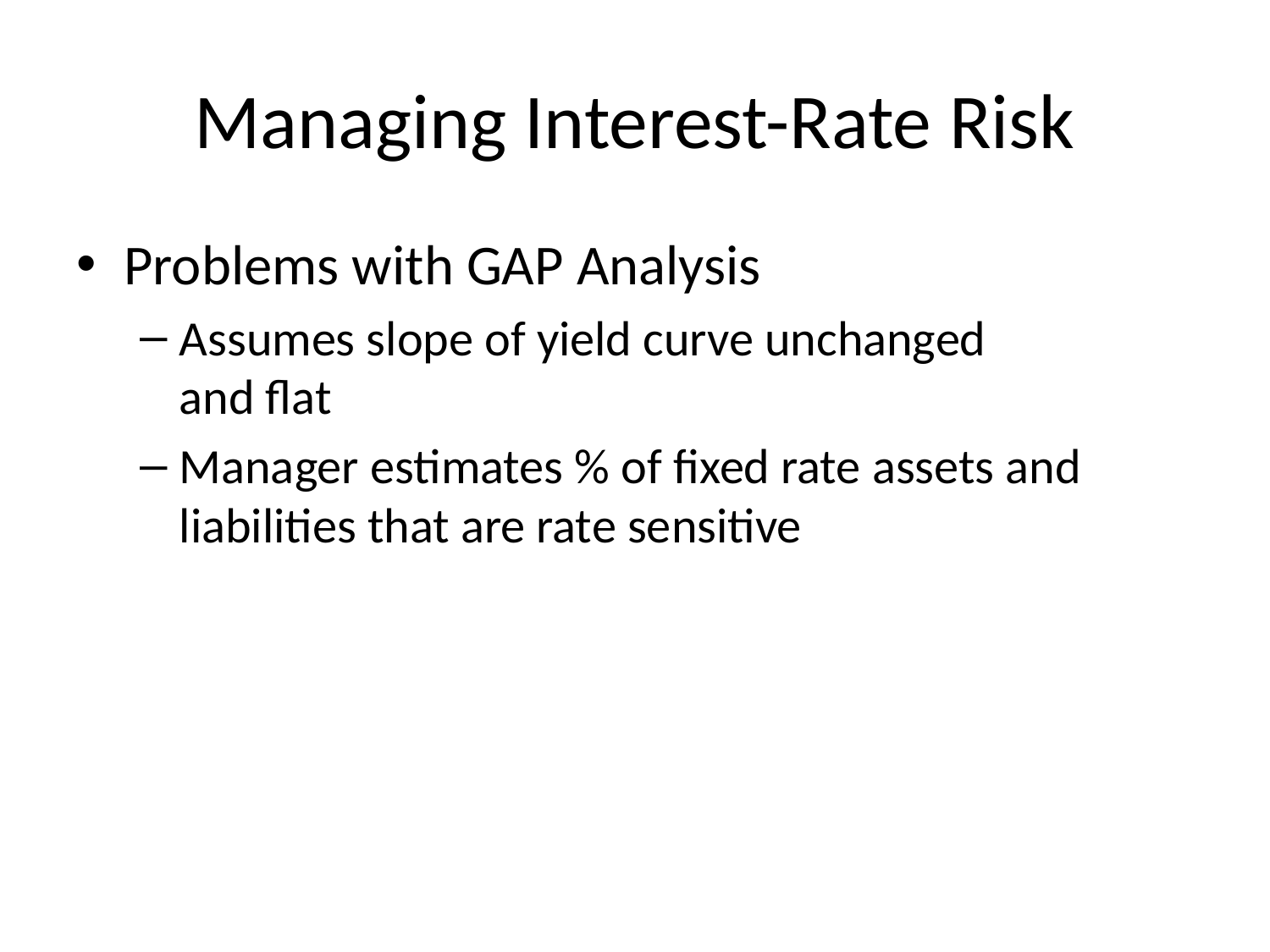

# Managing Interest-Rate Risk
Problems with GAP Analysis
Assumes slope of yield curve unchanged
and flat
Manager estimates % of fixed rate assets and liabilities that are rate sensitive